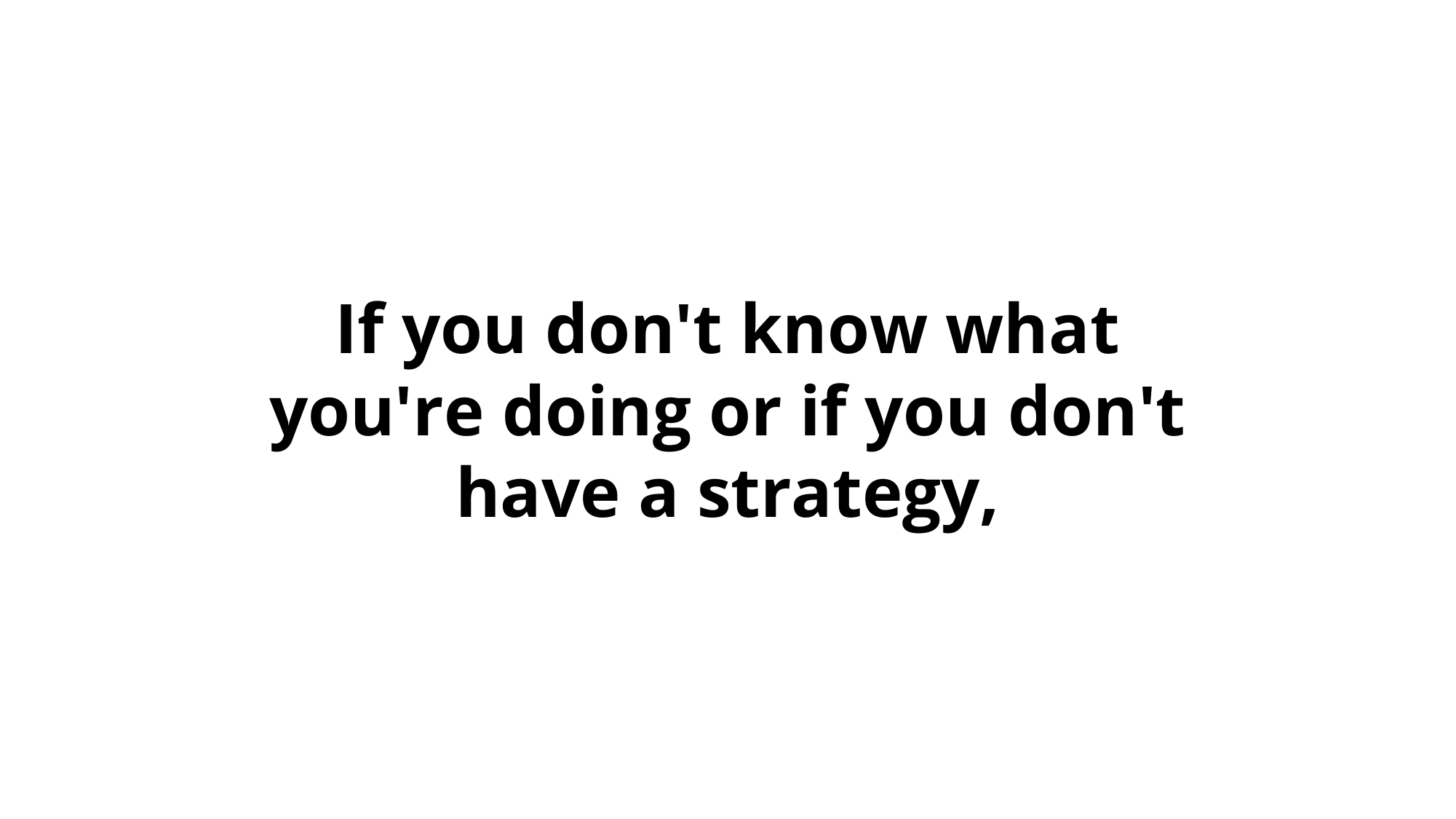

If you don't know what you're doing or if you don't have a strategy,